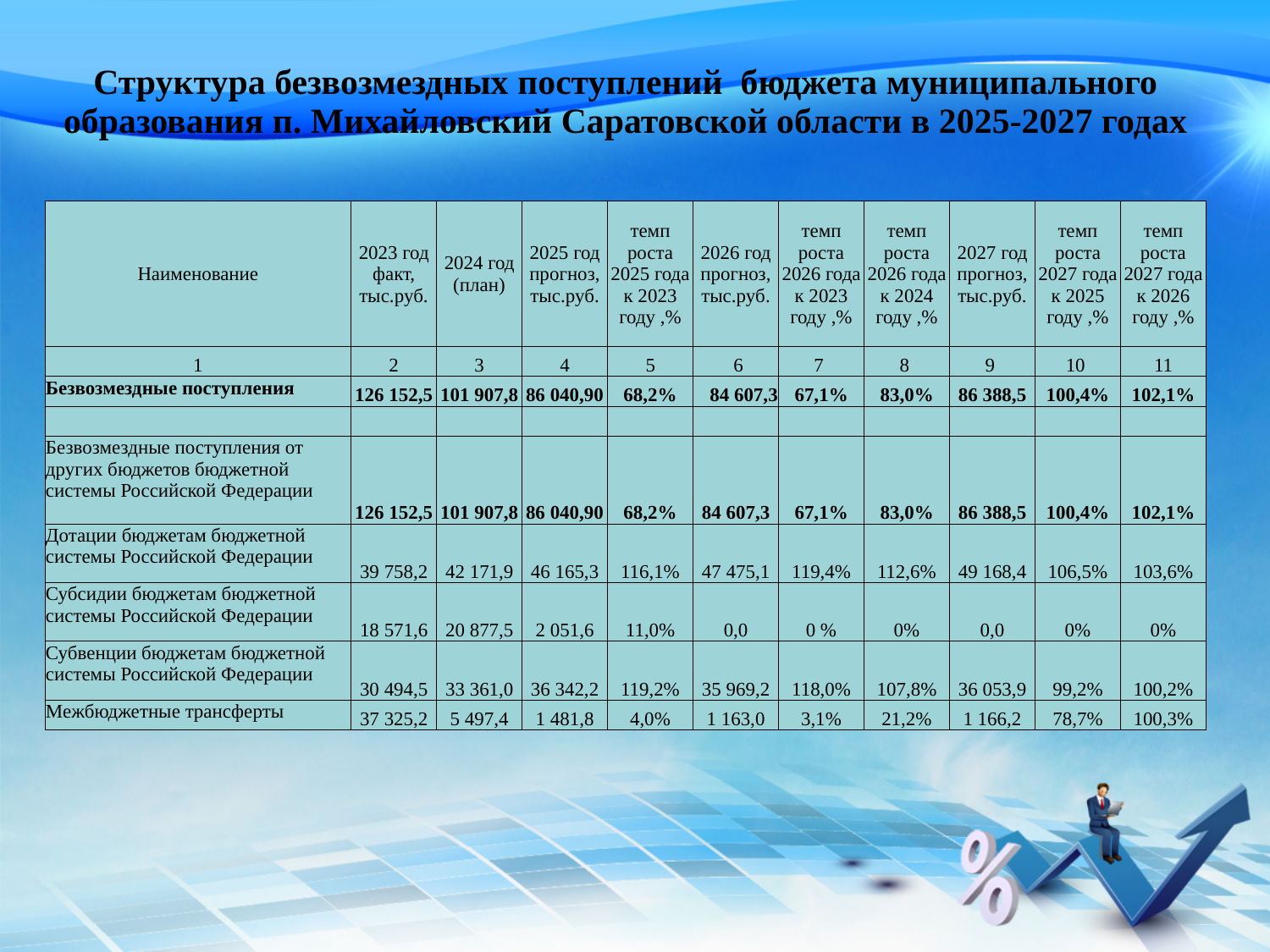

| Структура безвозмездных поступлений бюджета муниципального образования п. Михайловский Саратовской области в 2025-2027 годах |  |  |  |  |  |  |  |  |  |  |
| --- | --- | --- | --- | --- | --- | --- | --- | --- | --- | --- |
|  |  |  |  |  |  |  |  |  |  |  |
| Наименование | 2023 год факт, тыс.руб. | 2024 год (план) | 2025 год прогноз, тыс.руб. | темп роста 2025 года к 2023 году ,% | 2026 год прогноз, тыс.руб. | темп роста 2026 года к 2023 году ,% | темп роста 2026 года к 2024 году ,% | 2027 год прогноз, тыс.руб. | темп роста 2027 года к 2025 году ,% | темп роста 2027 года к 2026 году ,% |
| 1 | 2 | 3 | 4 | 5 | 6 | 7 | 8 | 9 | 10 | 11 |
| Безвозмездные поступления | 126 152,5 | 101 907,8 | 86 040,90 | 68,2% | 84 607,3 | 67,1% | 83,0% | 86 388,5 | 100,4% | 102,1% |
|  |  |  |  |  |  |  |  |  |  |  |
| Безвозмездные поступления от других бюджетов бюджетной системы Российской Федерации | 126 152,5 | 101 907,8 | 86 040,90 | 68,2% | 84 607,3 | 67,1% | 83,0% | 86 388,5 | 100,4% | 102,1% |
| Дотации бюджетам бюджетной системы Российской Федерации | 39 758,2 | 42 171,9 | 46 165,3 | 116,1% | 47 475,1 | 119,4% | 112,6% | 49 168,4 | 106,5% | 103,6% |
| Субсидии бюджетам бюджетной системы Российской Федерации | 18 571,6 | 20 877,5 | 2 051,6 | 11,0% | 0,0 | 0 % | 0% | 0,0 | 0% | 0% |
| Субвенции бюджетам бюджетной системы Российской Федерации | 30 494,5 | 33 361,0 | 36 342,2 | 119,2% | 35 969,2 | 118,0% | 107,8% | 36 053,9 | 99,2% | 100,2% |
| Межбюджетные трансферты | 37 325,2 | 5 497,4 | 1 481,8 | 4,0% | 1 163,0 | 3,1% | 21,2% | 1 166,2 | 78,7% | 100,3% |